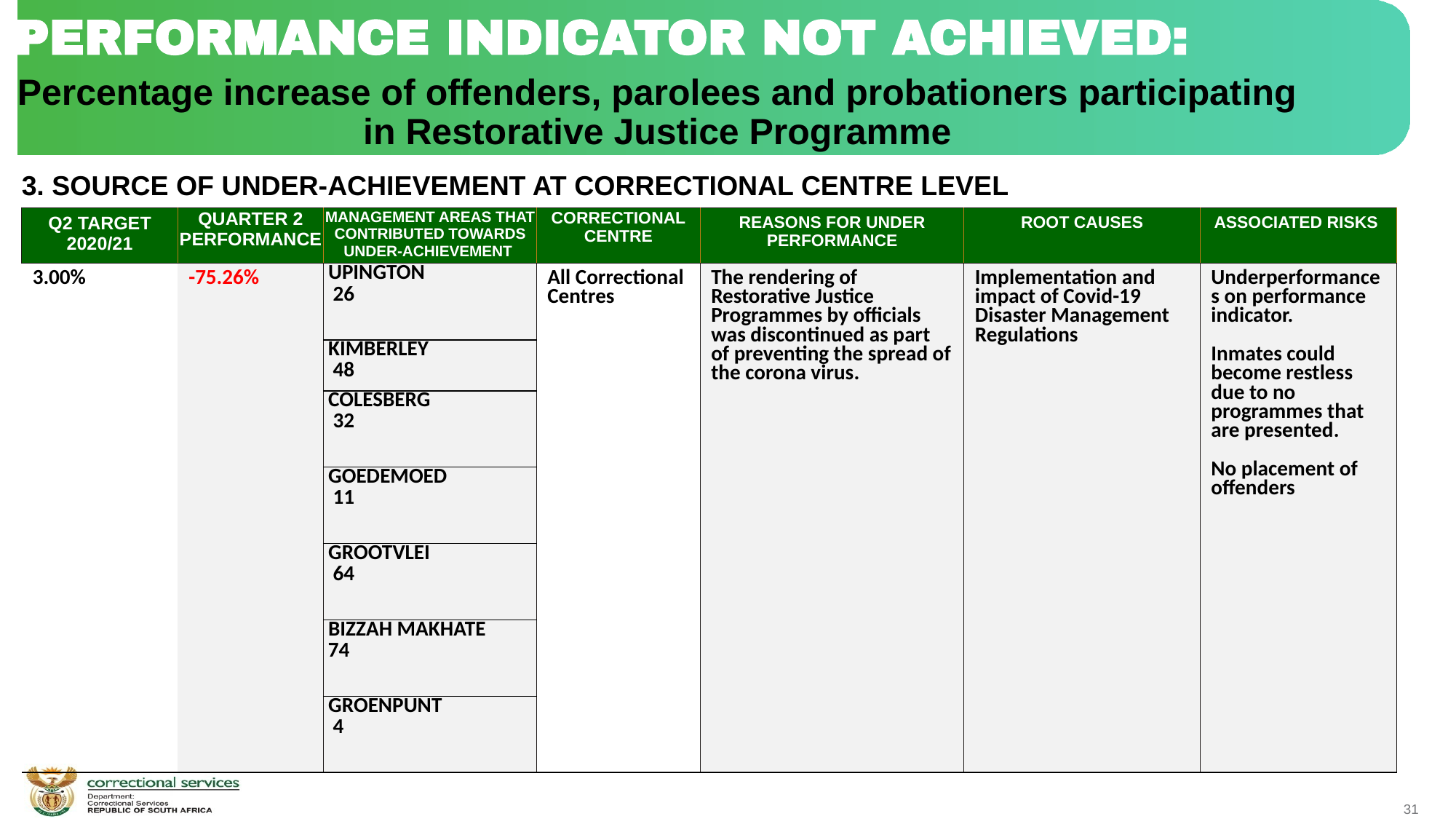

PERFORMANCE INDICATOR NOT ACHIEVED:
Percentage increase of offenders, parolees and probationers participating in Restorative Justice Programme
     3. SOURCE OF UNDER-ACHIEVEMENT AT CORRECTIONAL CENTRE LEVEL
| Q2 TARGET 2020/21 | QUARTER 2 PERFORMANCE | MANAGEMENT AREAS THAT CONTRIBUTED TOWARDS UNDER-ACHIEVEMENT | CORRECTIONAL CENTRE | REASONS FOR UNDER PERFORMANCE | ROOT CAUSES | ASSOCIATED RISKS |
| --- | --- | --- | --- | --- | --- | --- |
| 3.00% | -75.26% | UPINGTON 26 | All Correctional Centres | The rendering of Restorative Justice Programmes by officials was discontinued as part of preventing the spread of the corona virus. | Implementation and impact of Covid-19 Disaster Management Regulations | Underperformances on performance indicator. Inmates could become restless due to no programmes that are presented. No placement of offenders |
|  |  | KIMBERLEY 48 |  |  |  |  |
|  |  | COLESBERG 32 |  |  |  |  |
|  |  | GOEDEMOED 11 |  |  |  |  |
|  |  | GROOTVLEI 64 |  |  |  |  |
|  |  | BIZZAH MAKHATE 74 |  |  |  |  |
|  |  | GROENPUNT 4 |  |  |  |  |